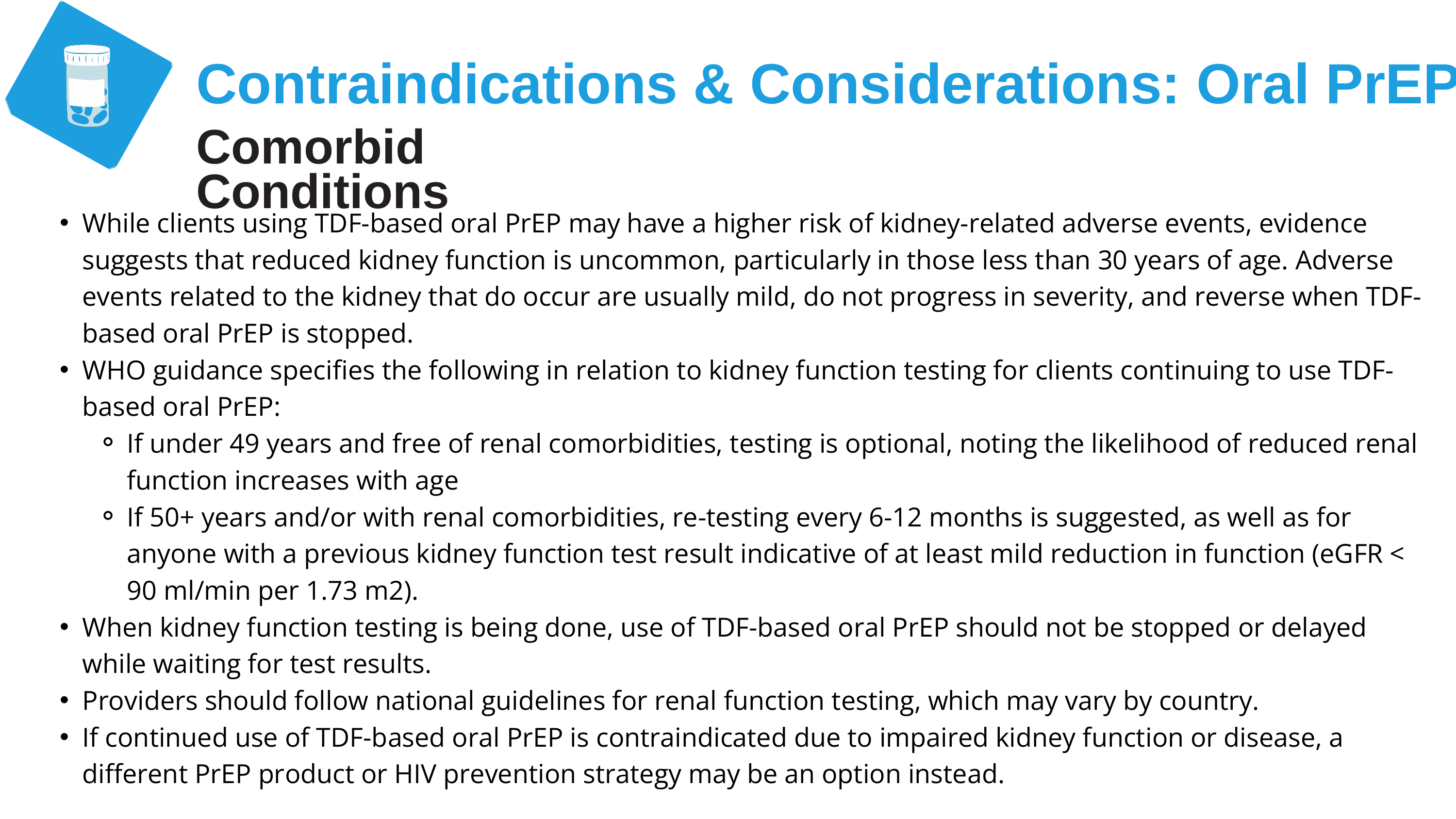

Contraindications & Considerations: Oral PrEP
Comorbid Conditions
While clients using TDF-based oral PrEP may have a higher risk of kidney-related adverse events, evidence suggests that reduced kidney function is uncommon, particularly in those less than 30 years of age. Adverse events related to the kidney that do occur are usually mild, do not progress in severity, and reverse when TDF-based oral PrEP is stopped.
WHO guidance specifies the following in relation to kidney function testing for clients continuing to use TDF-based oral PrEP:
If under 49 years and free of renal comorbidities, testing is optional, noting the likelihood of reduced renal function increases with age
If 50+ years and/or with renal comorbidities, re-testing every 6-12 months is suggested, as well as for anyone with a previous kidney function test result indicative of at least mild reduction in function (eGFR < 90 ml/min per 1.73 m2).
When kidney function testing is being done, use of TDF-based oral PrEP should not be stopped or delayed while waiting for test results.
Providers should follow national guidelines for renal function testing, which may vary by country.
If continued use of TDF-based oral PrEP is contraindicated due to impaired kidney function or disease, a different PrEP product or HIV prevention strategy may be an option instead.